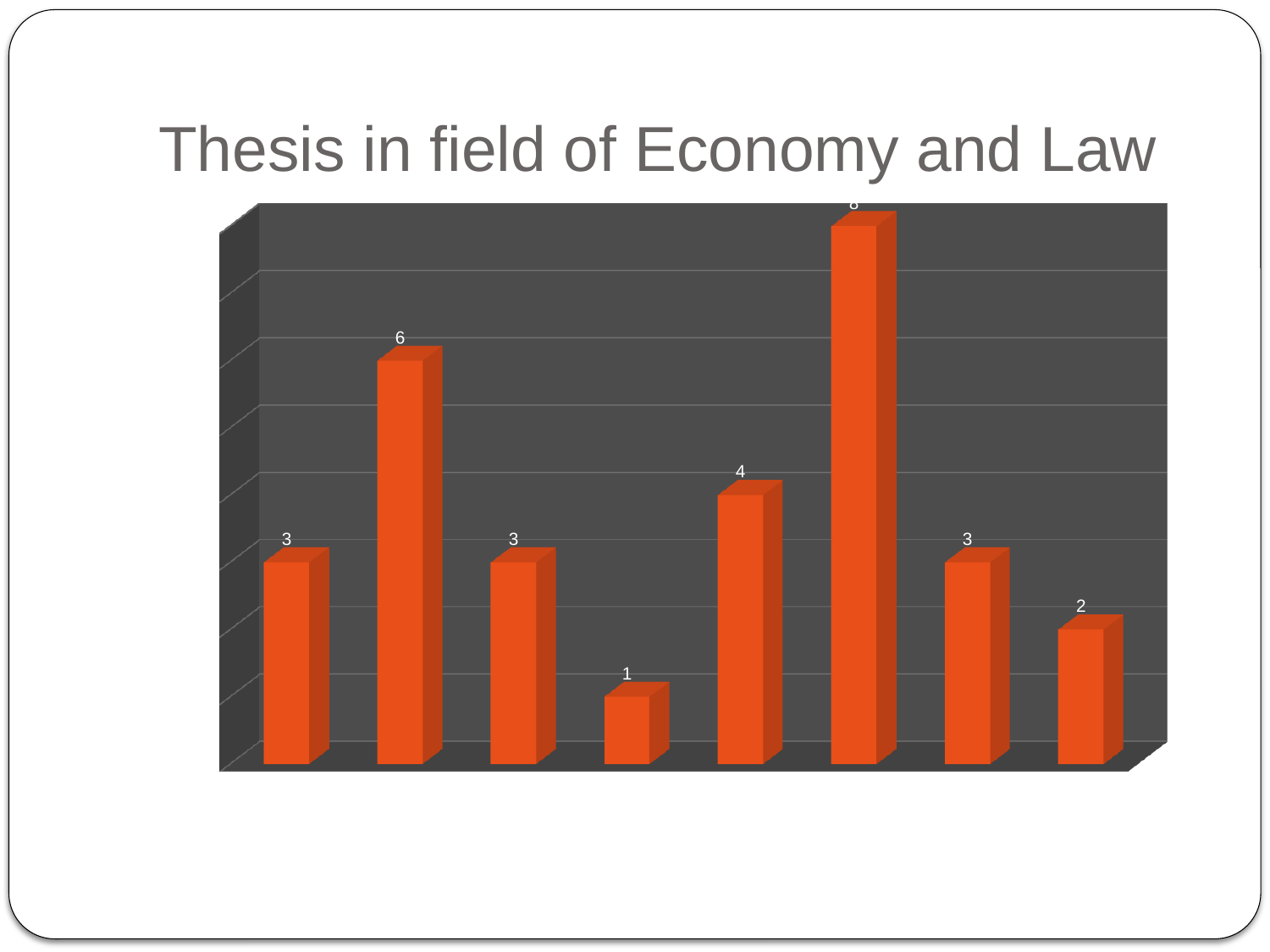

# Thesis in field of Economy and Law

[unsupported chart]